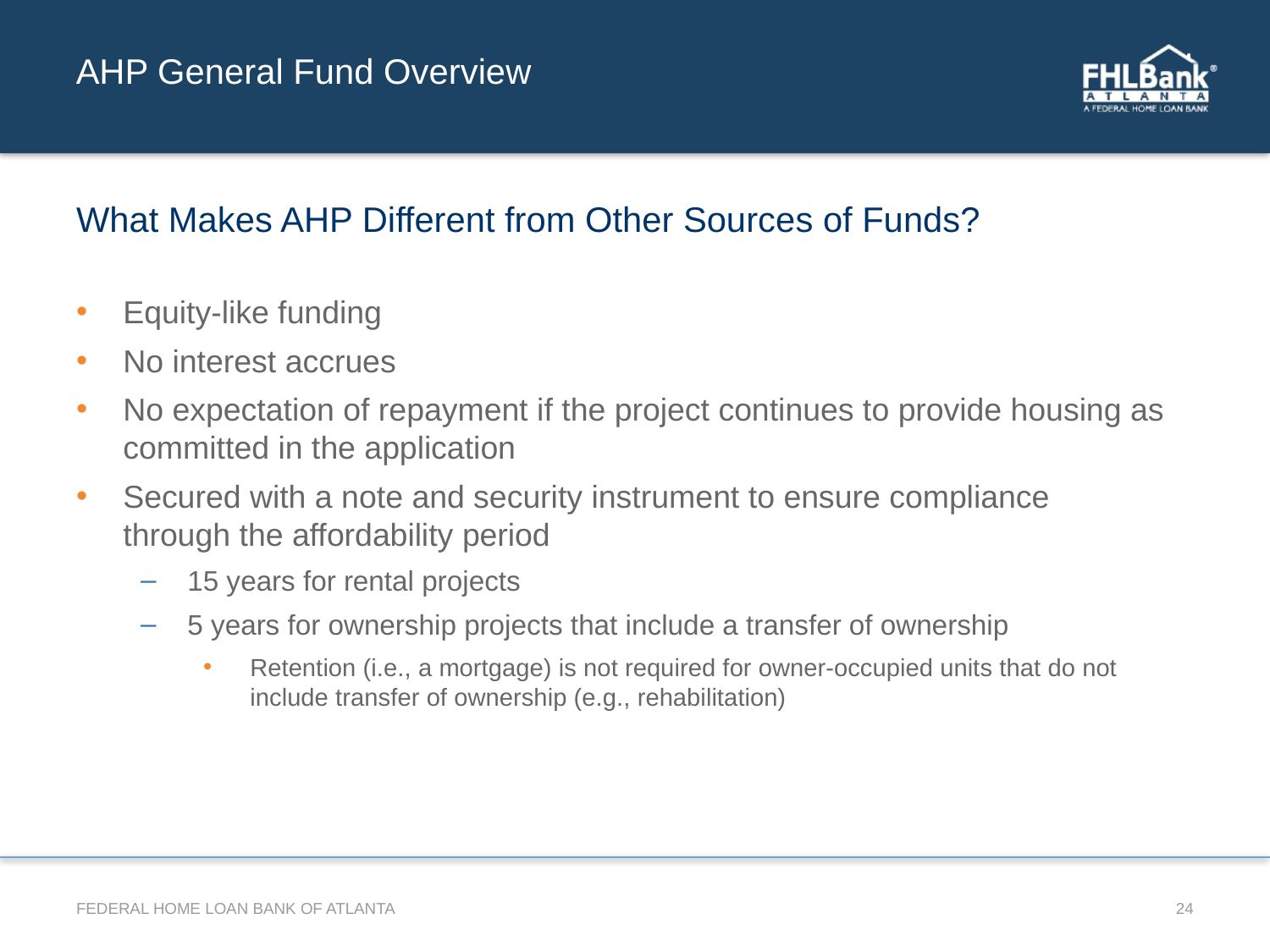

# AHP General Fund Overview
What Makes AHP Different from Other Sources of Funds?
Equity-like funding
No interest accrues
No expectation of repayment if the project continues to provide housing as committed in the application
Secured with a note and security instrument to ensure compliance
through the affordability period
15 years for rental projects
5 years for ownership projects that include a transfer of ownership
Retention (i.e., a mortgage) is not required for owner-occupied units that do not include transfer of ownership (e.g., rehabilitation)
FEDERAL HOME LOAN BANK OF ATLANTA
24